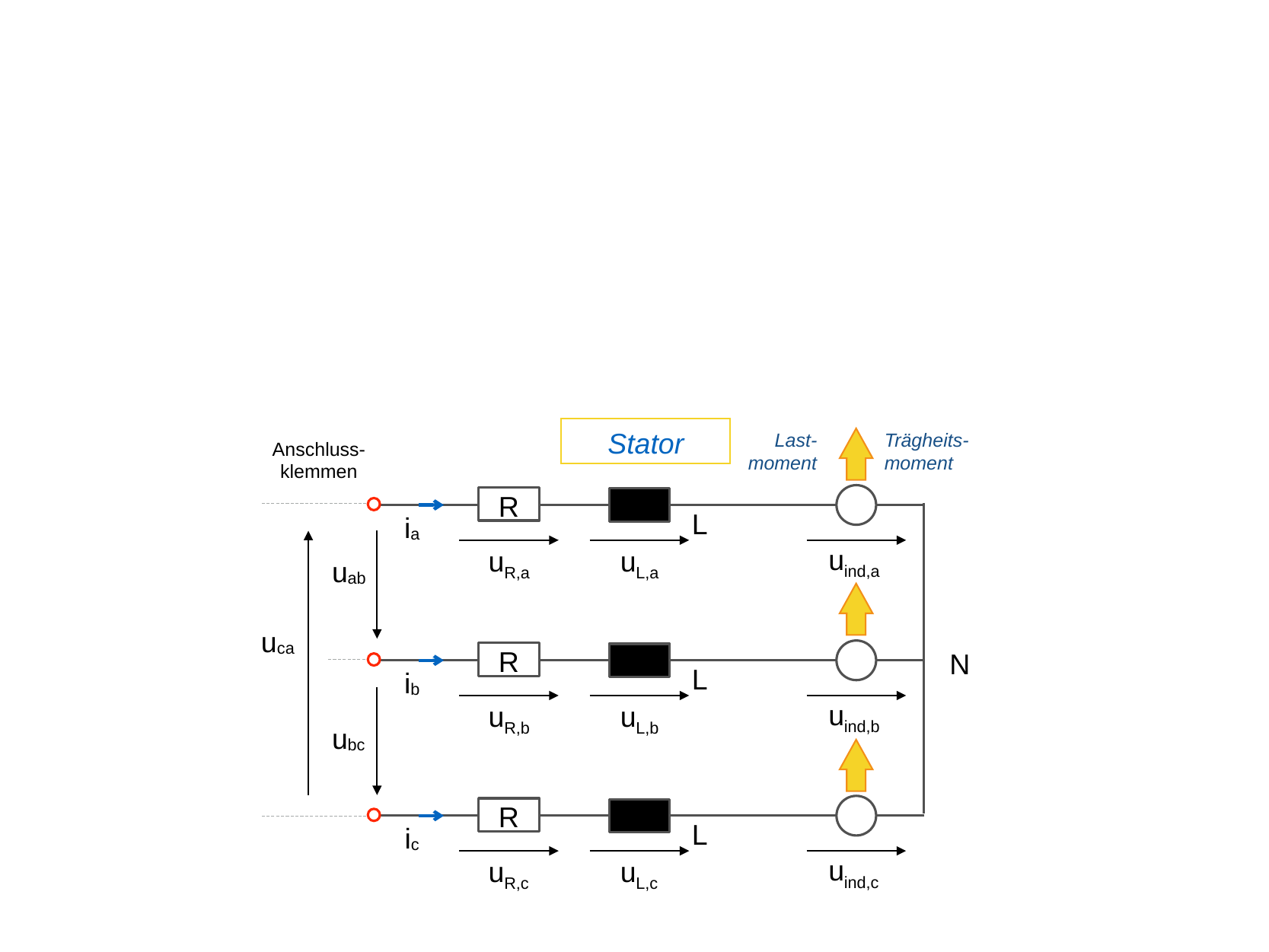

Stator
Last-moment
Trägheits-
moment
Anschluss-klemmen

R

L
ia

uind,a
uR,a
uL,a

uab

uca
R

L
ib

uind,b
uR,b
uL,b

N

ubc

R

L
ic

uind,c
uR,c
uL,c